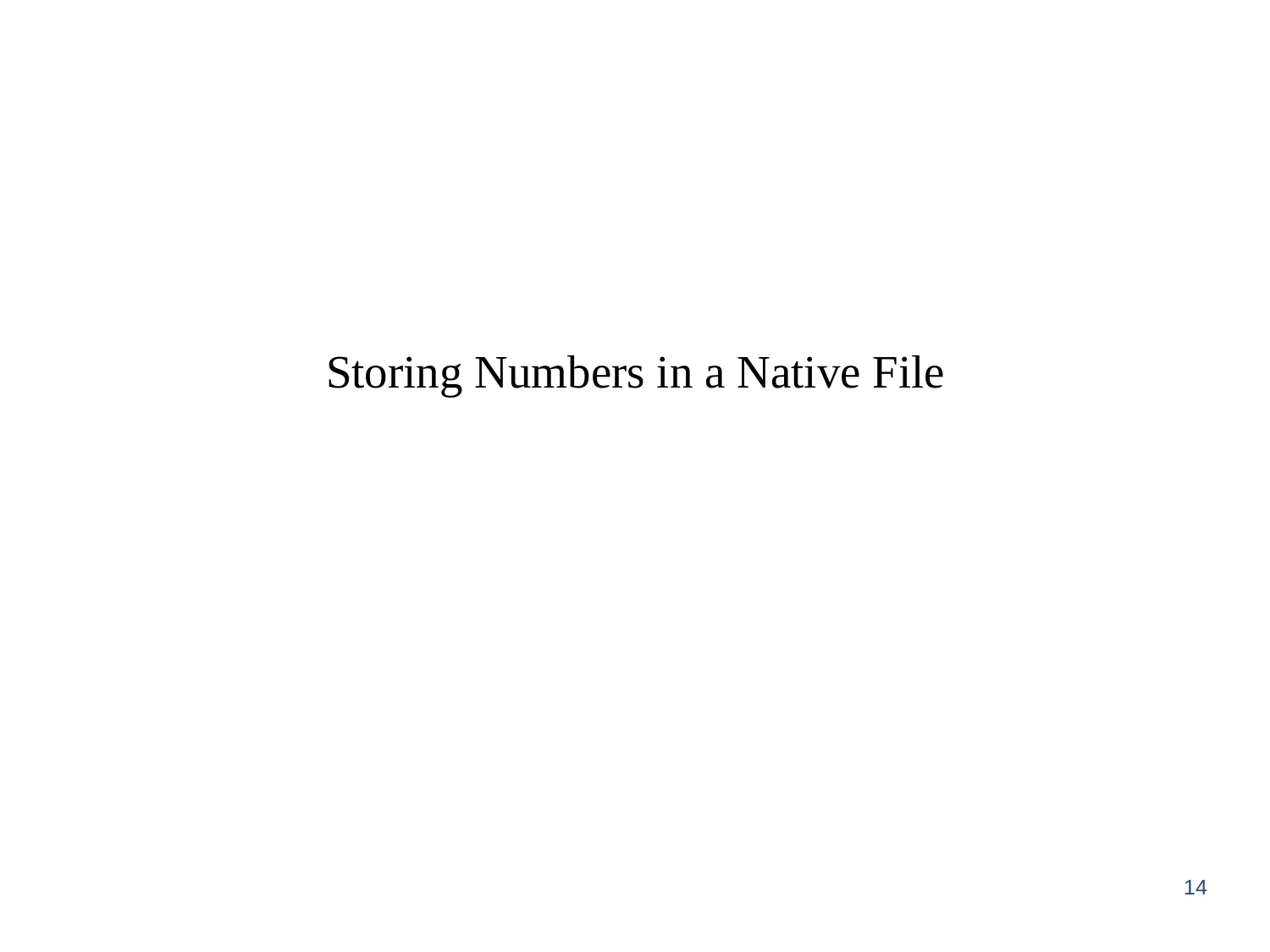

# Storing Numbers in a Native File

14